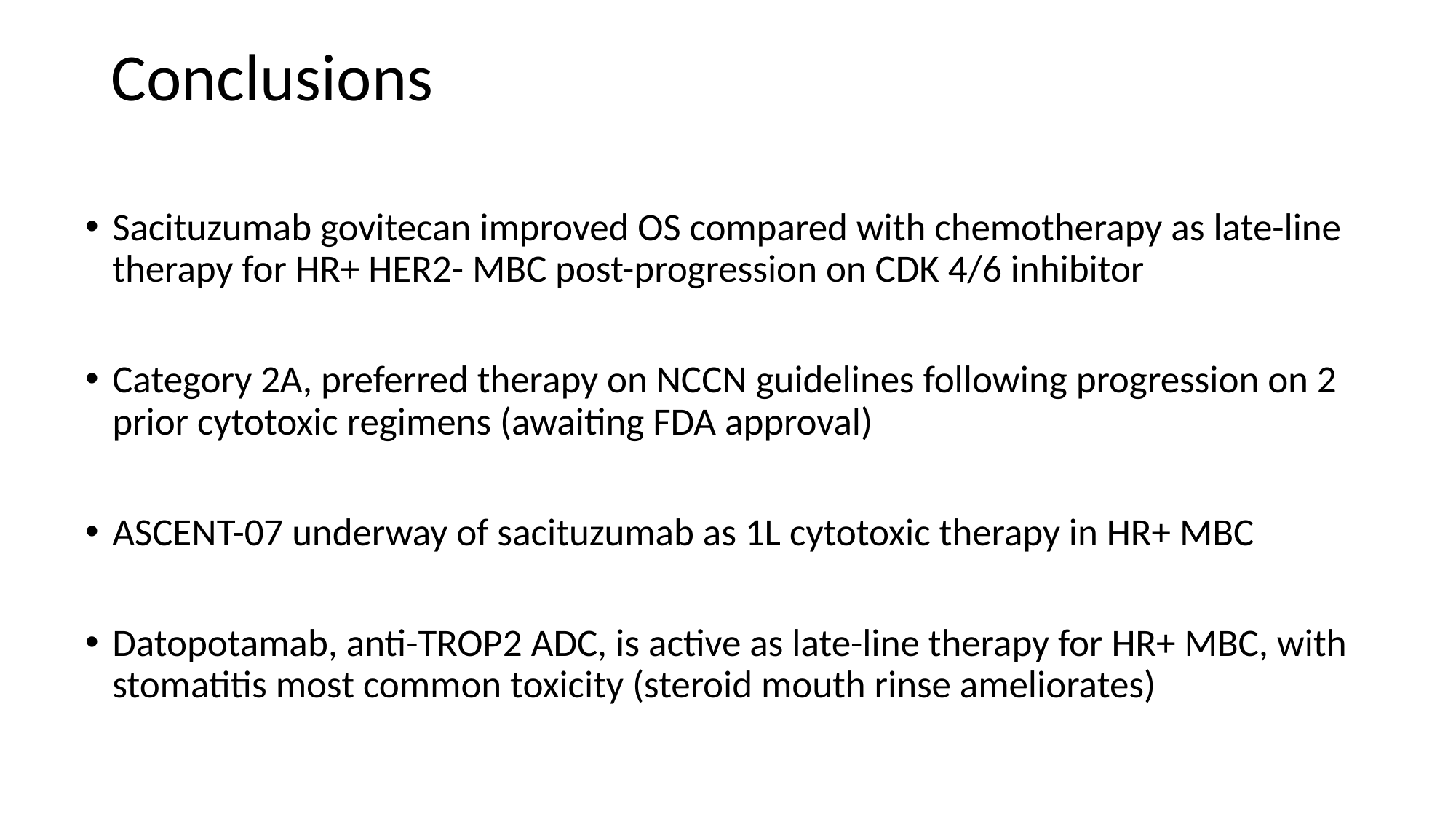

# Conclusions
Sacituzumab govitecan improved OS compared with chemotherapy as late-line therapy for HR+ HER2- MBC post-progression on CDK 4/6 inhibitor

Category 2A, preferred therapy on NCCN guidelines following progression on 2 prior cytotoxic regimens (awaiting FDA approval)

ASCENT-07 underway of sacituzumab as 1L cytotoxic therapy in HR+ MBC

Datopotamab, anti-TROP2 ADC, is active as late-line therapy for HR+ MBC, with stomatitis most common toxicity (steroid mouth rinse ameliorates)